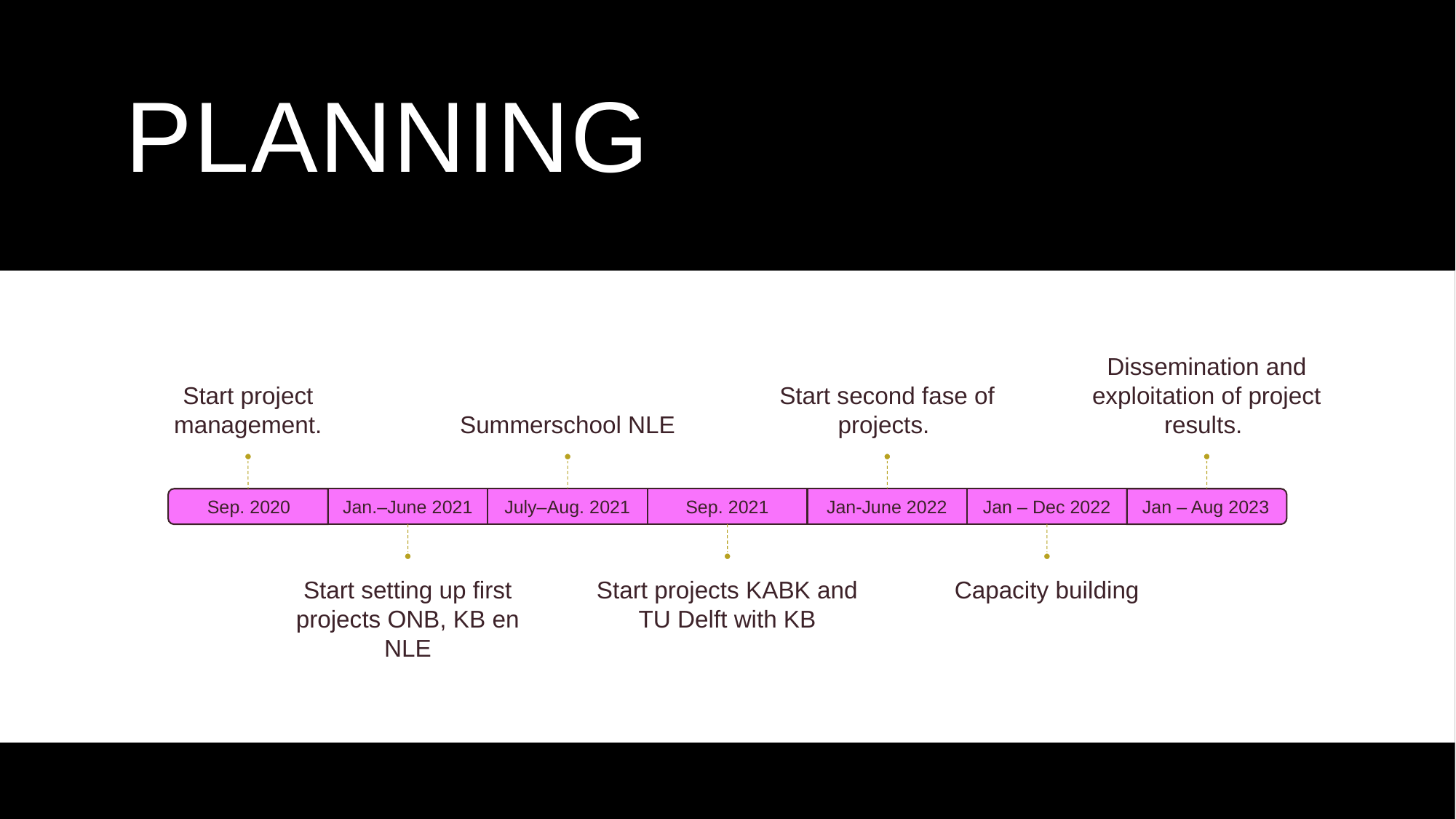

# Planning

Sep. 2020
Start project management.
Jan.–June 2021
Start setting up first projects ONB, KB en NLE
July–Aug. 2021
Summerschool NLE
Sep. 2021
Start projects KABK and TU Delft with KB
Jan-June 2022
Start second fase of projects.
Jan – Dec 2022
Capacity building
Jan – Aug 2023
Dissemination and exploitation of project results.